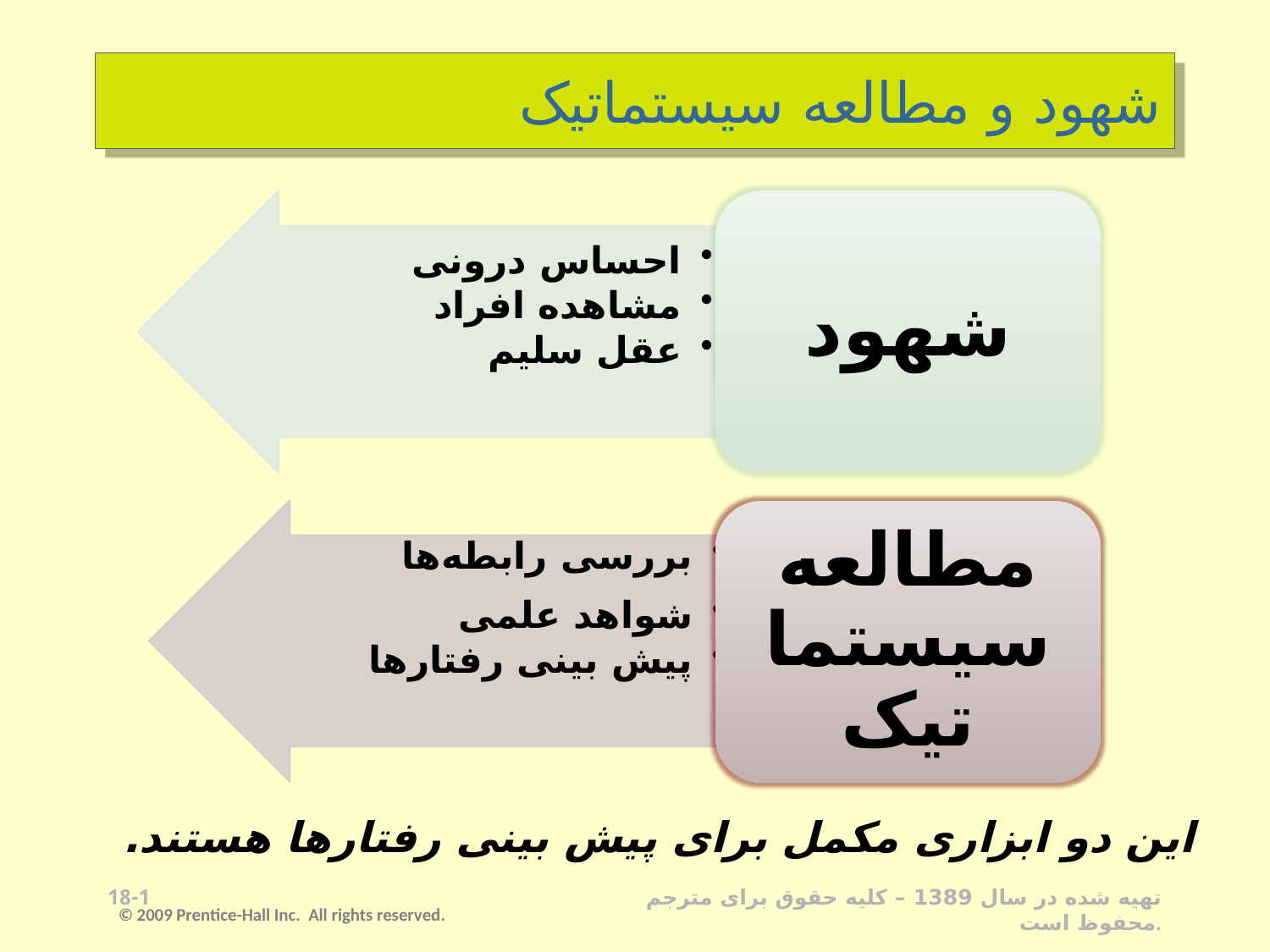

# شهود و مطالعه سیستماتیک
احساس درونی
مشاهده افراد
عقل سلیم
شهود
بررسی رابطه‌ها
شواهد علمی
پیش بینی رفتارها
مطالعه سیستماتیک
این دو ابزاری مکمل برای پیش بینی رفتارها هستند.
1-18
© 2009 Prentice-Hall Inc.  All rights reserved.